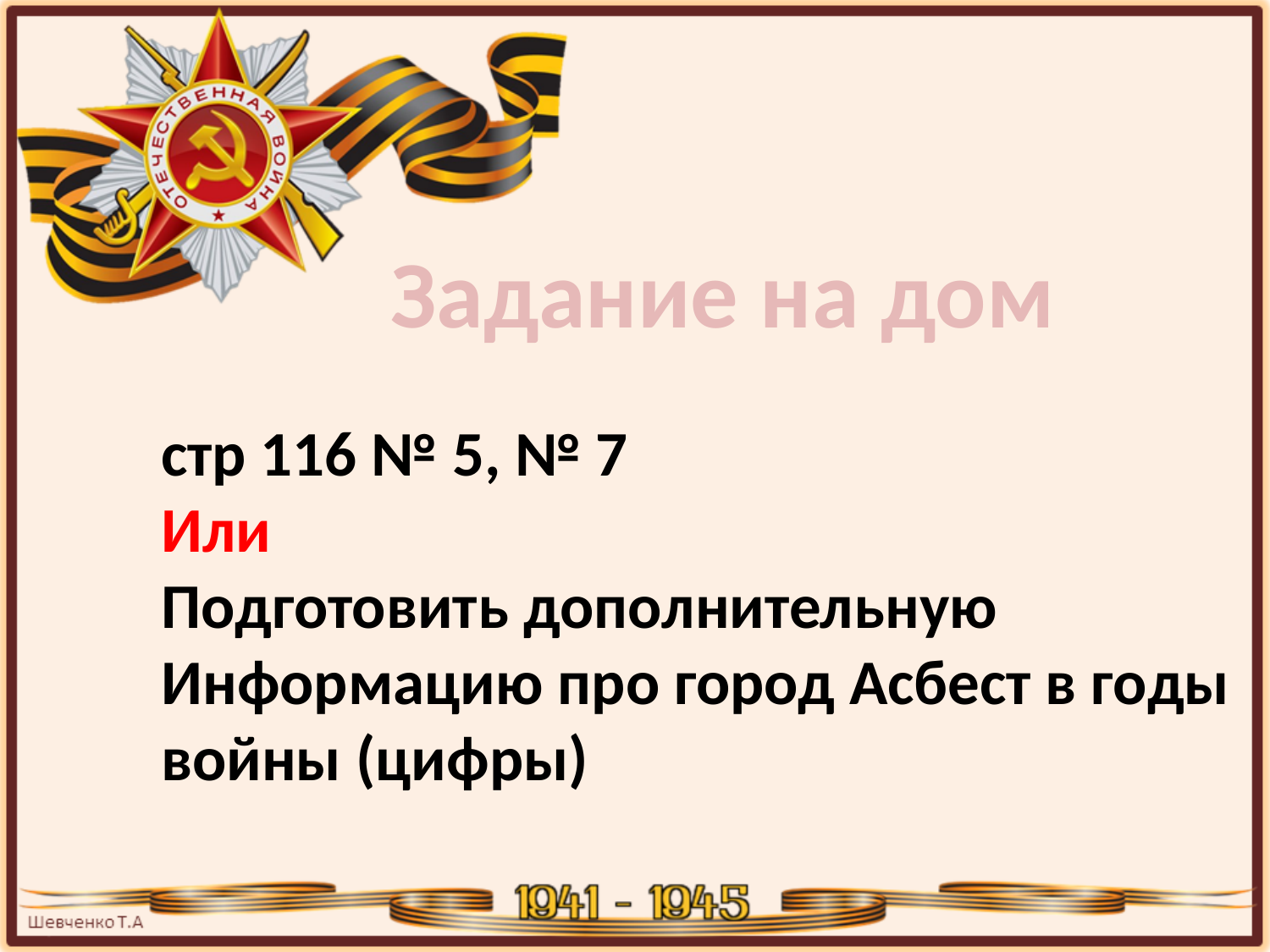

#
Задание на дом
стр 116 № 5, № 7
Или
Подготовить дополнительную
Информацию про город Асбест в годы
войны (цифры)